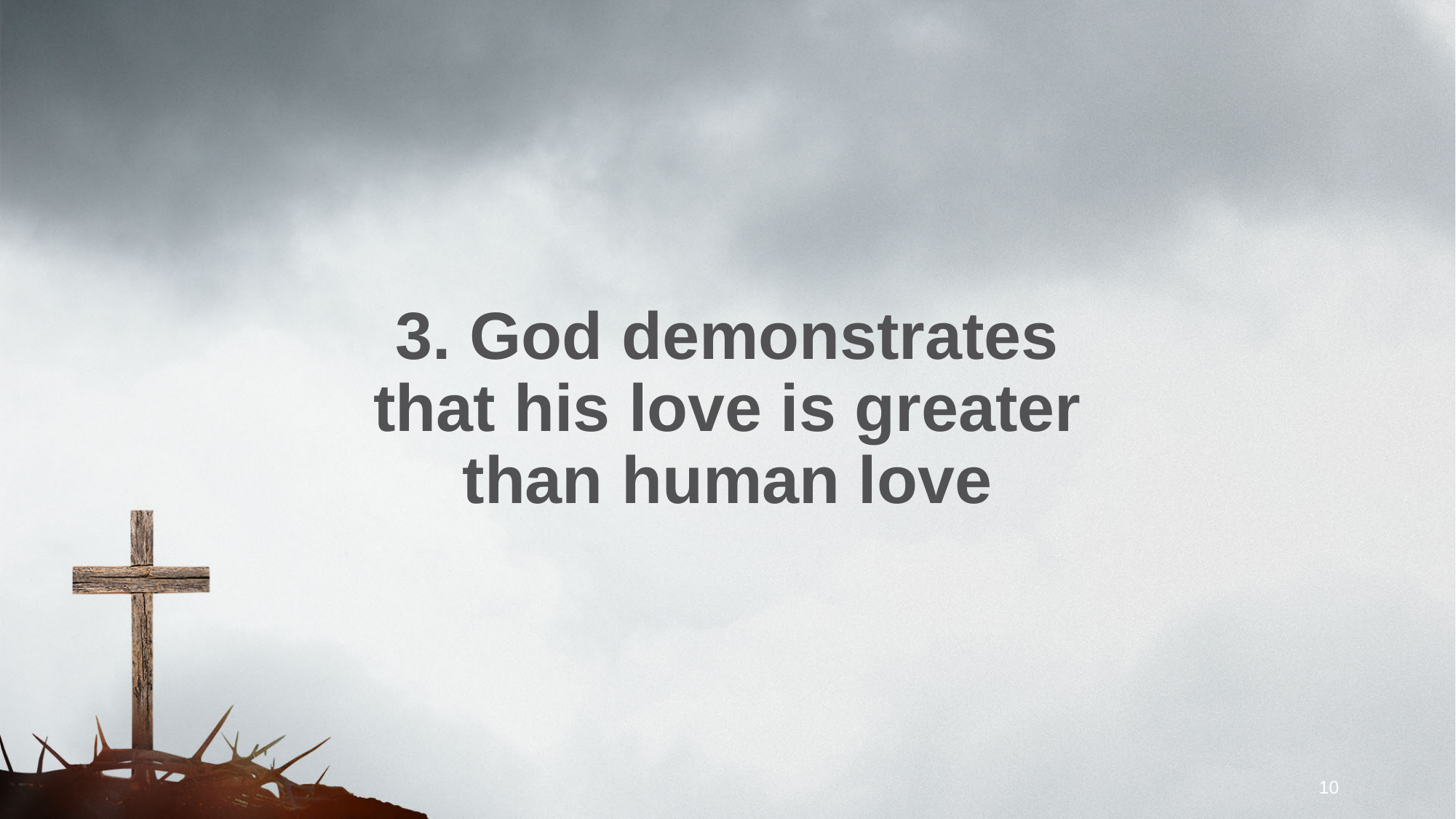

# 3. God demonstrates that his love is greater than human love
10